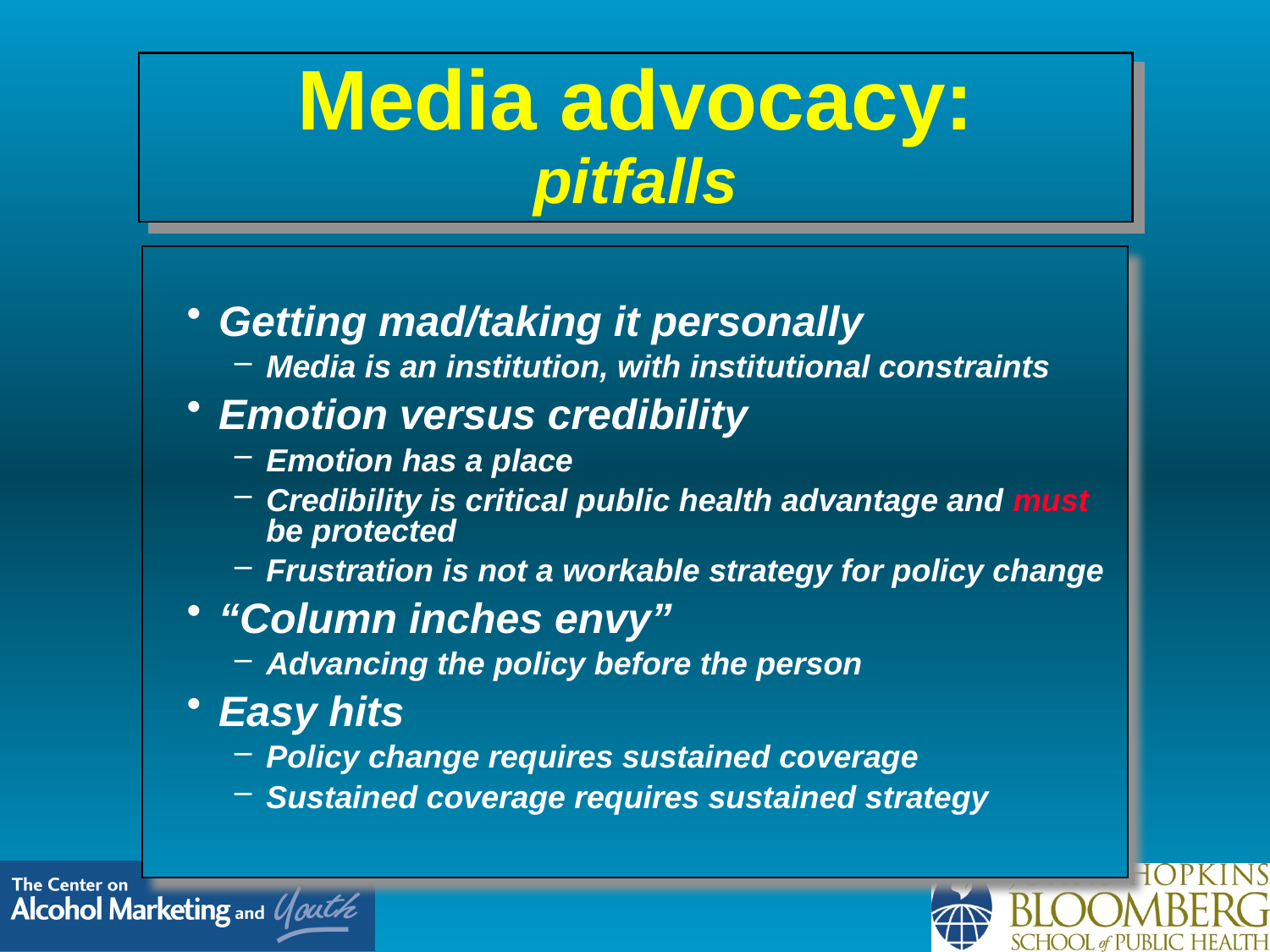

Media advocacy:
pitfalls
#

Getting mad/taking it personally
Media is an institution, with institutional constraints
Emotion versus credibility
Emotion has a place
Credibility is critical public health advantage and must be protected
Frustration is not a workable strategy for policy change
“Column inches envy”
Advancing the policy before the person
Easy hits
Policy change requires sustained coverage
Sustained coverage requires sustained strategy